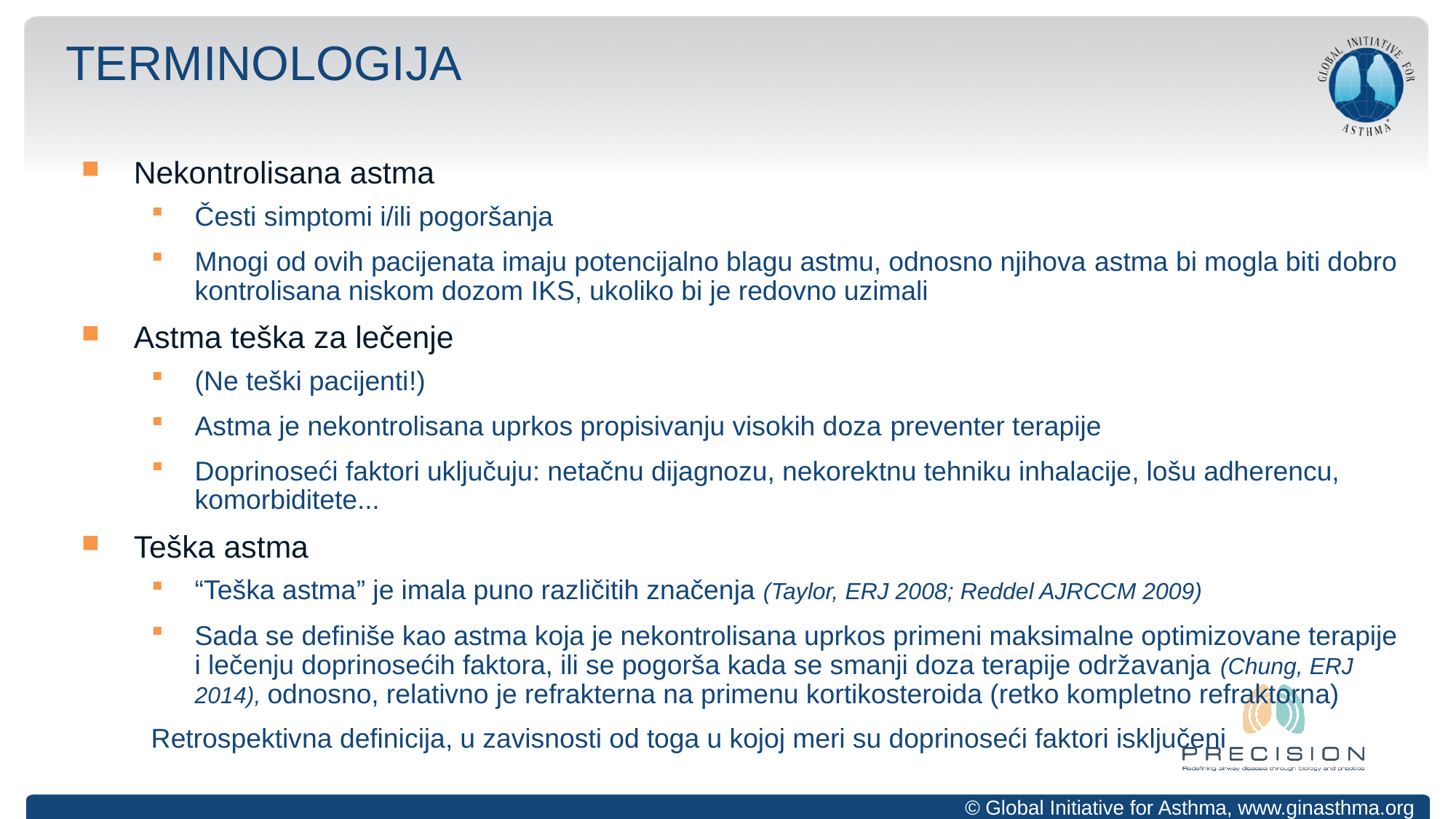

# Terminologija
Nekontrolisana astma
Česti simptomi i/ili pogoršanja
Mnogi od ovih pacijenata imaju potencijalno blagu astmu, odnosno njihova astma bi mogla biti dobro kontrolisana niskom dozom IKS, ukoliko bi je redovno uzimali
Astma teška za lečenje
(Ne teški pacijenti!)
Astma je nekontrolisana uprkos propisivanju visokih doza preventer terapije
Doprinoseći faktori uključuju: netačnu dijagnozu, nekorektnu tehniku inhalacije, lošu adherencu, komorbiditete...
Teška astma
“Teška astma” je imala puno različitih značenja (Taylor, ERJ 2008; Reddel AJRCCM 2009)
Sada se definiše kao astma koja je nekontrolisana uprkos primeni maksimalne optimizovane terapije i lečenju doprinosećih faktora, ili se pogorša kada se smanji doza terapije održavanja (Chung, ERJ 2014), odnosno, relativno je refrakterna na primenu kortikosteroida (retko kompletno refraktorna)
Retrospektivna definicija, u zavisnosti od toga u kojoj meri su doprinoseći faktori isključeni
© Global Initiative for Asthma, www.ginasthma.org